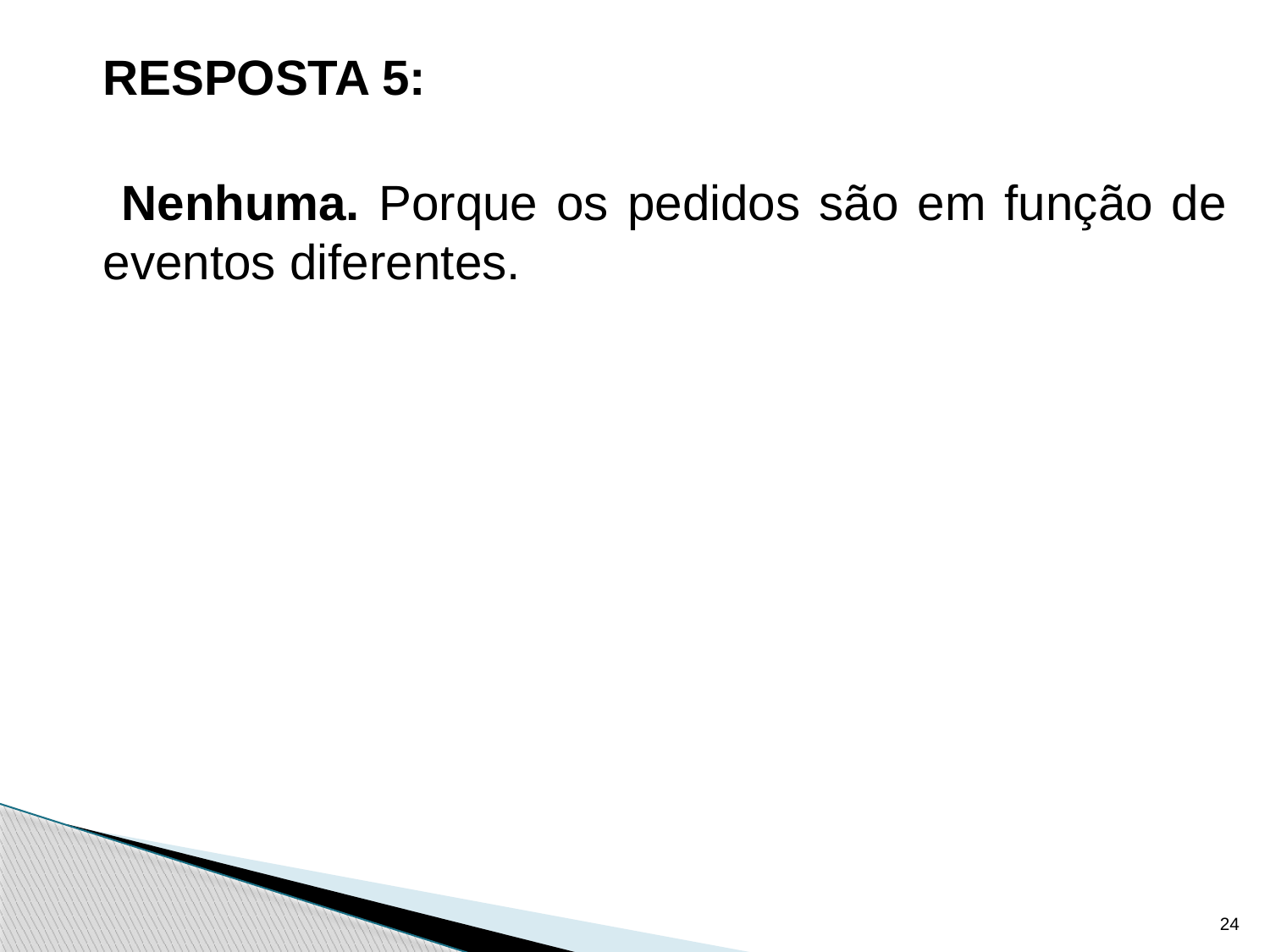

RESPOSTA 5:
 Nenhuma. Porque os pedidos são em função de eventos diferentes.

24